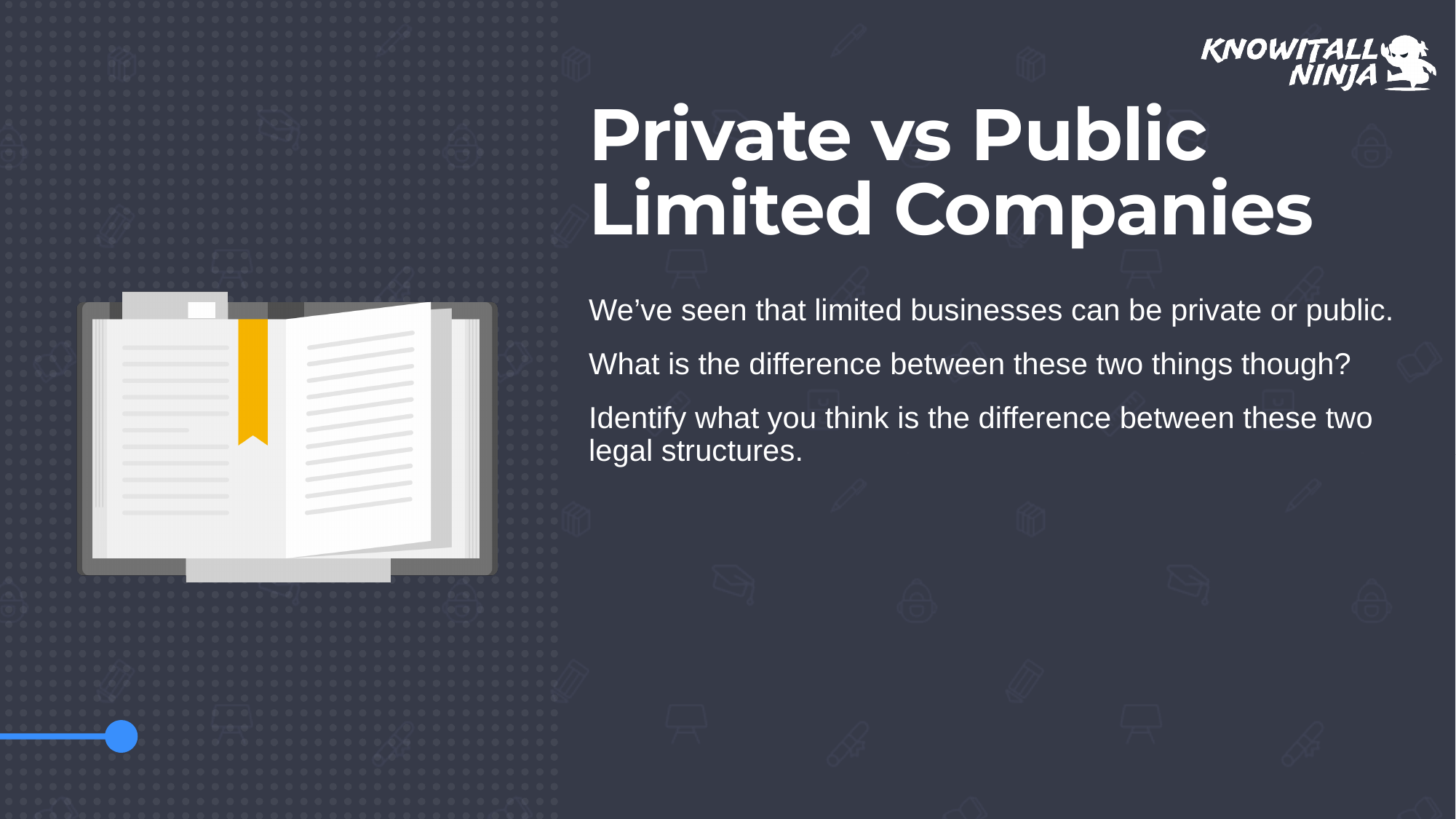

# Private vs Public Limited Companies
We’ve seen that limited businesses can be private or public.
What is the difference between these two things though?
Identify what you think is the difference between these two legal structures.